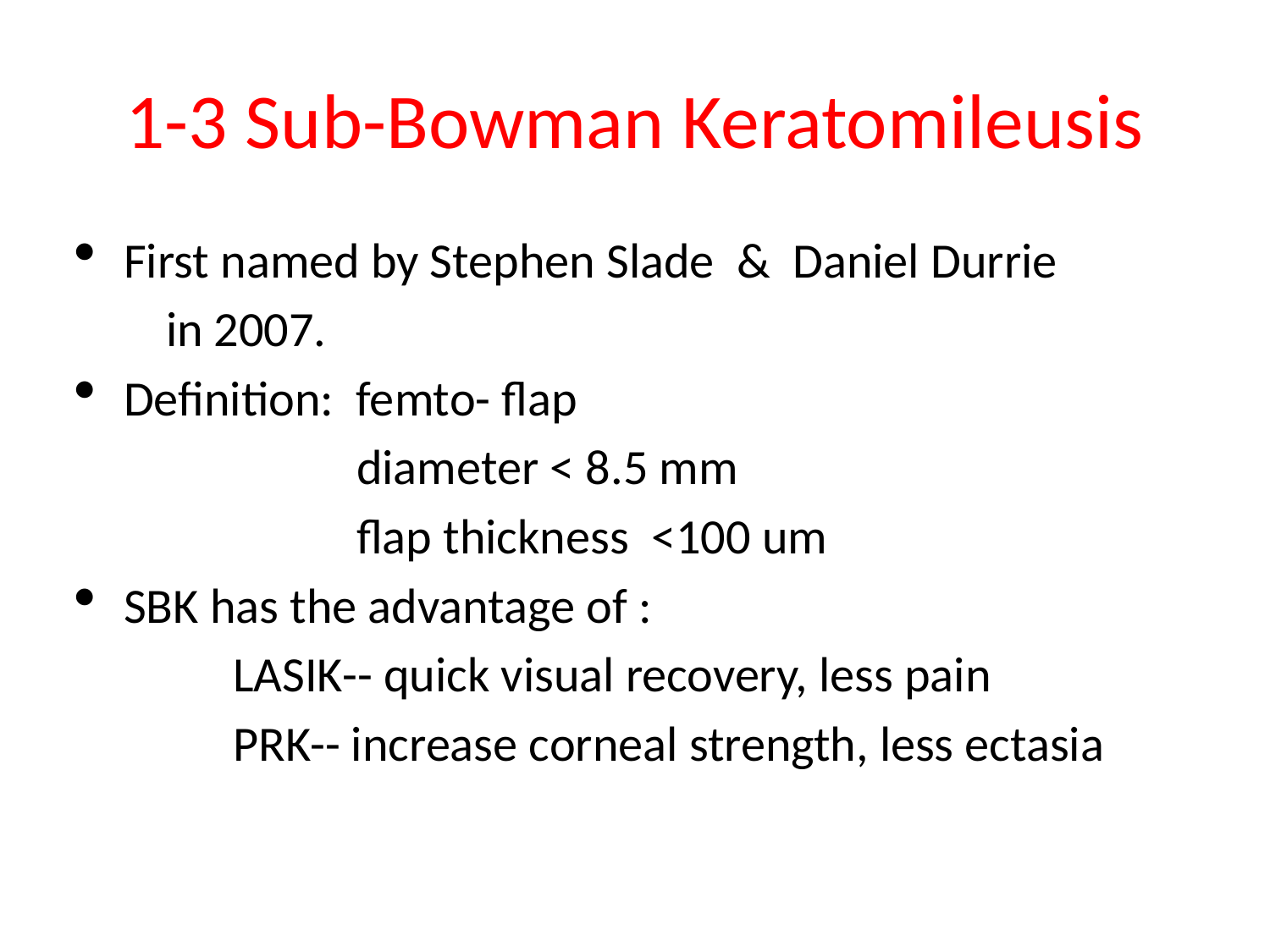

# 1-3 Sub-Bowman Keratomileusis
First named by Stephen Slade  &  Daniel Durrie
        in 2007.
Definition:  femto- flap
                         diameter < 8.5 mm
                         flap thickness  <100 um
SBK has the advantage of :
              LASIK-- quick visual recovery, less pain
              PRK-- increase corneal strength, less ectasia